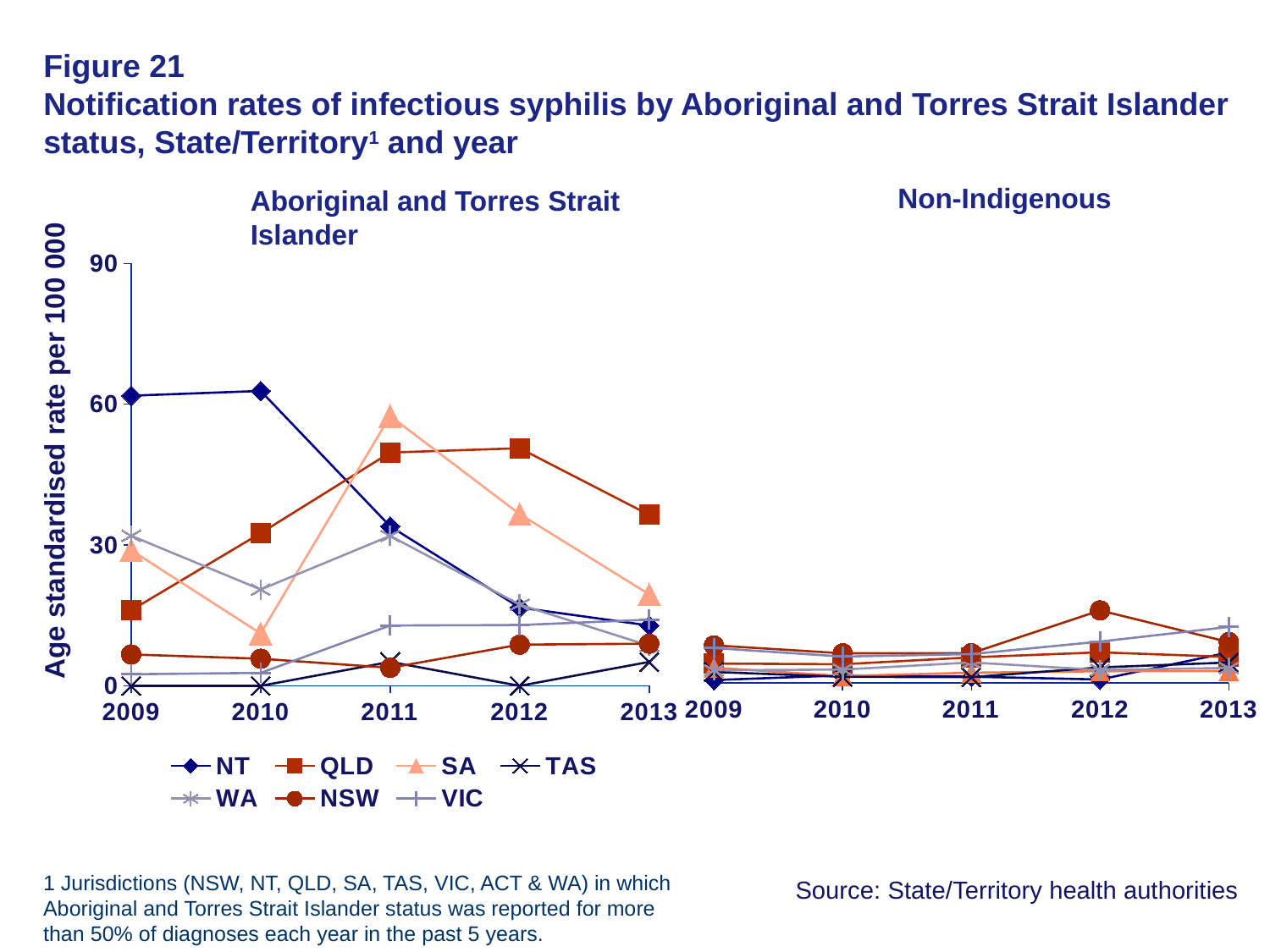

# Figure 21 Notification rates of infectious syphilis by Aboriginal and Torres Strait Islander status, State/Territory1 and year
Non-Indigenous
Aboriginal and Torres Strait Islander

### Chart

| Category | NT | QLD | SA | TAS | WA | NSW | VIC |
|---|---|---|---|---|---|---|---|
| 2009.0 | 0.571357035568942 | 3.884340023099279 | 3.065825233416132 | 2.206288203602006 | 2.529725411642048 | 7.52905699353891 | 7.003198013978842 |
| 2010.0 | 1.527271547282987 | 3.748909026840951 | 1.383172907625343 | 1.235372581668338 | 2.685387360749626 | 5.93984242363984 | 5.288354215522025 |
| 2011.0 | 1.2582224670363 | 5.127845883239886 | 2.057776181210298 | 1.167390217998643 | 4.11046361198962 | 5.969099878234621 | 5.77867630640621 |
| 2012.0 | 0.69456495008677 | 6.137837124395289 | 2.348428756071708 | 3.116132992834204 | 2.611922518932541 | 14.52957281697563 | 8.29414001800994 |
| 2013.0 | 6.122999371204869 | 5.217306297473479 | 2.382145277833668 | 4.100467694625897 | 3.006383666988913 | 8.184664397425054 | 11.22443833385998 |

### Chart

| Category | NT | QLD | SA | TAS | WA | NSW | VIC |
|---|---|---|---|---|---|---|---|
| 2009.0 | 61.82709662990695 | 16.09253567619592 | 28.90554685908452 | 0.0 | 31.96986471607335 | 6.67741231414473 | 2.466673207178771 |
| 2010.0 | 62.83217799173275 | 32.5326847499804 | 11.13781397930144 | 0.0 | 20.51706015972394 | 5.77533186867079 | 2.754293718166251 |
| 2011.0 | 33.9919425647138 | 49.7090746711544 | 57.509205826474 | 5.109780244735846 | 31.94307403883263 | 3.836183717470467 | 12.8548056120005 |
| 2012.0 | 16.68312476082882 | 50.62763682500212 | 36.61166048178911 | 0.0 | 17.30425153667431 | 8.77458534896792 | 12.94656093904784 |
| 2013.0 | 12.84534611184632 | 36.43201134910021 | 19.49259911753418 | 5.091594831065514 | 8.532765163063347 | 8.969671790319925 | 14.08724493515253 |
Age standardised rate per 100 000
1 Jurisdictions (NSW, NT, QLD, SA, TAS, VIC, ACT & WA) in which Aboriginal and Torres Strait Islander status was reported for more than 50% of diagnoses each year in the past 5 years.
 Source: State/Territory health authorities